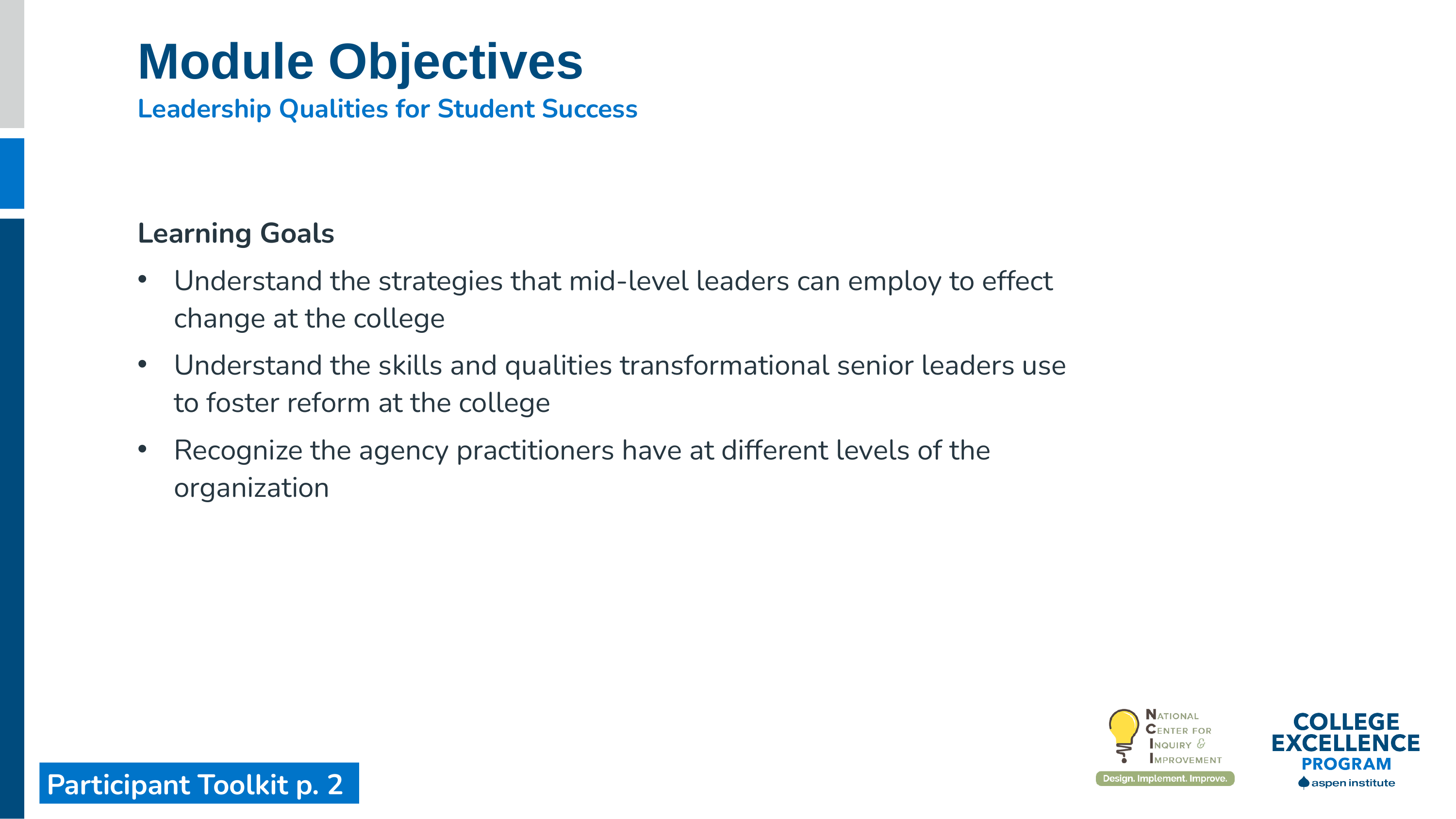

Module Objectives
Leadership Qualities for Student Success
Learning Goals
Understand the strategies that mid-level leaders can employ to effect change at the college
Understand the skills and qualities transformational senior leaders use to foster reform at the college
Recognize the agency practitioners have at different levels of the organization
Participant Toolkit p. 2